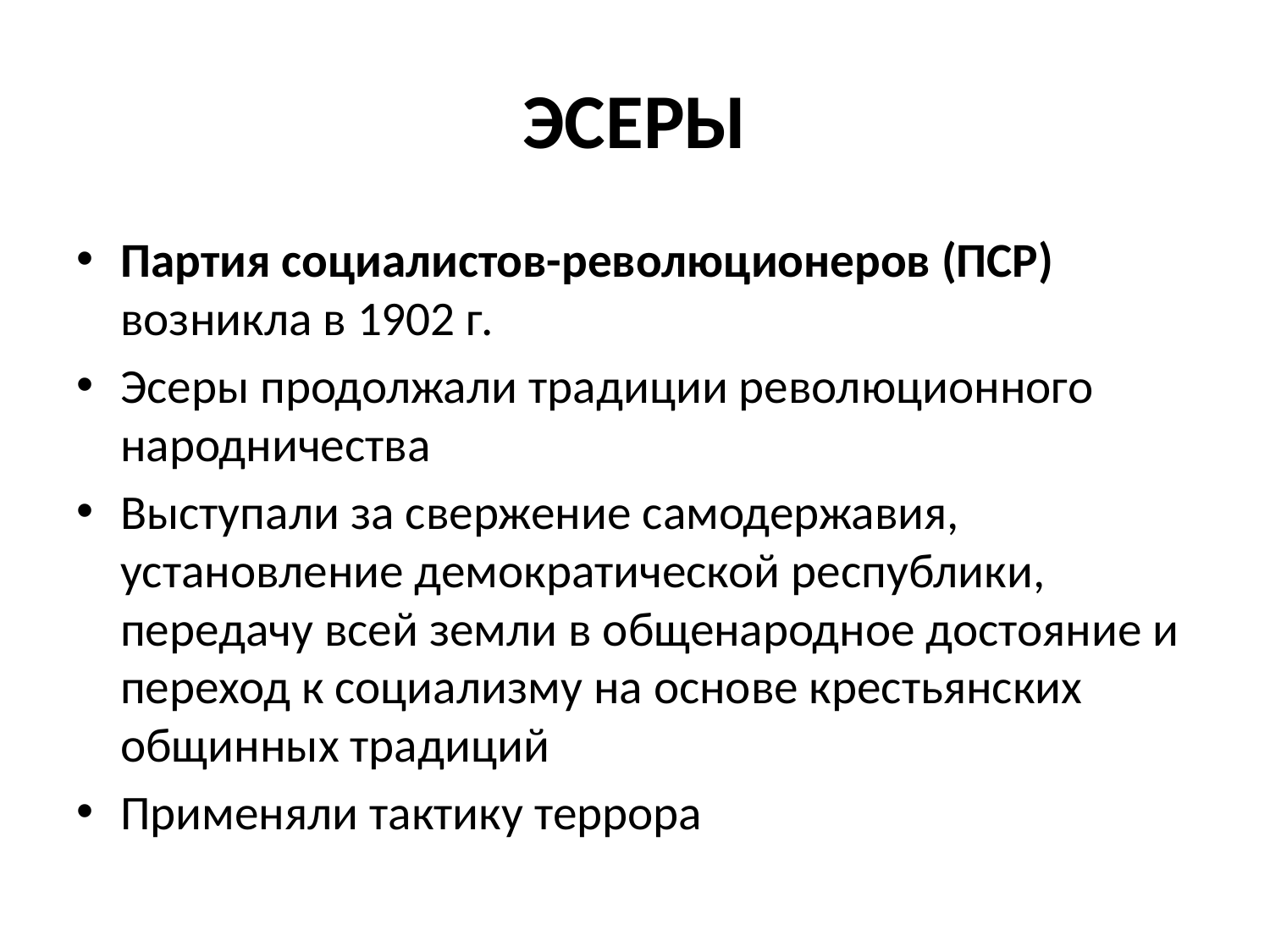

# ЭСЕРЫ
Партия социалистов-революционеров (ПСР) возникла в 1902 г.
Эсеры продолжали традиции революционного народничества
Выступали за свержение самодержавия, установление демократической республики, передачу всей земли в общенародное достояние и переход к социализму на основе крестьянских общинных традиций
Применяли тактику террора